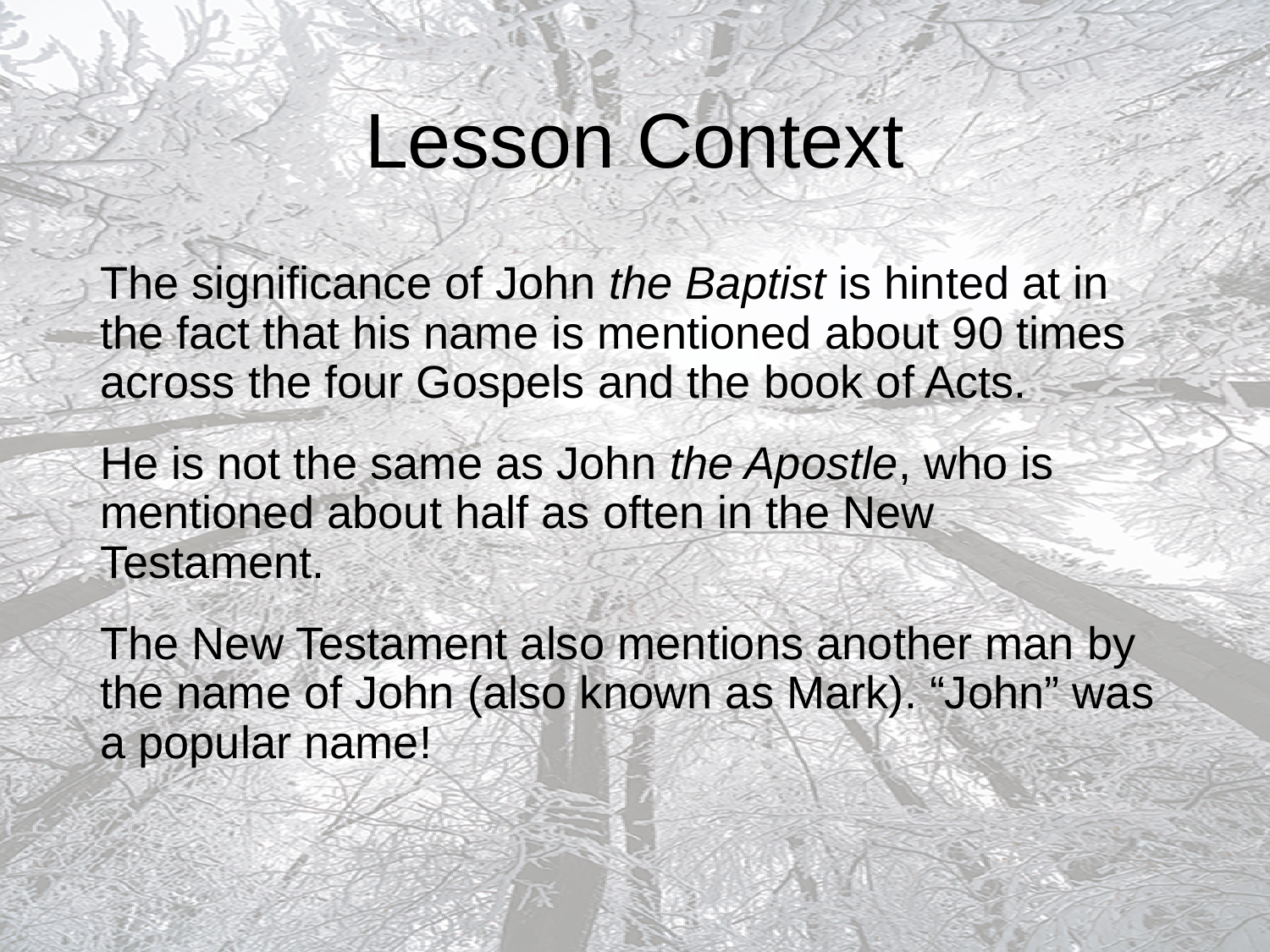

# Lesson Context
The significance of John the Baptist is hinted at in the fact that his name is mentioned about 90 times across the four Gospels and the book of Acts.
He is not the same as John the Apostle, who is mentioned about half as often in the New Testament.
The New Testament also mentions another man by the name of John (also known as Mark). “John” was a popular name!